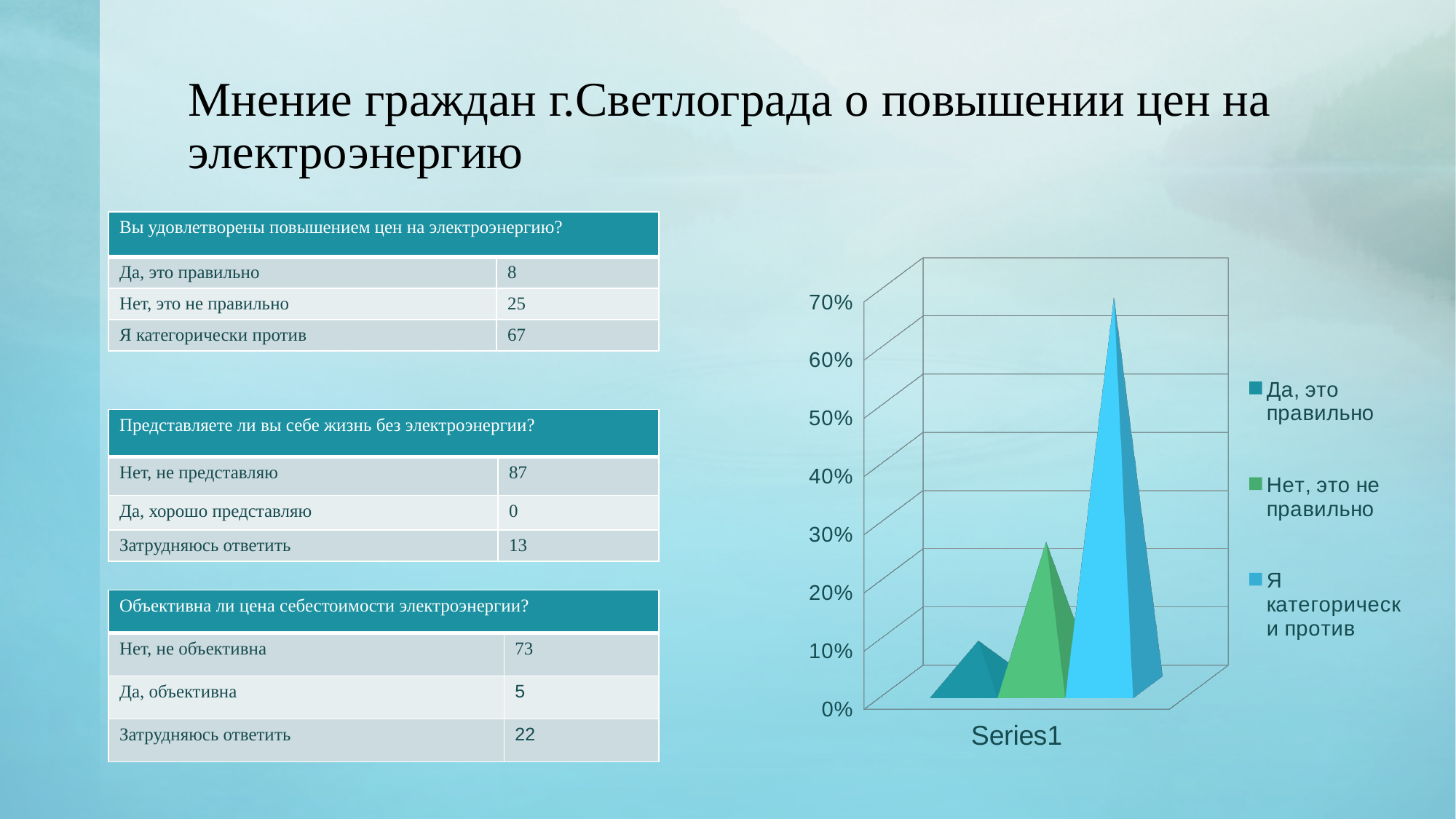

# Мнение граждан г.Светлограда о повышении цен на электроэнергию
| Вы удовлетворены повышением цен на электроэнергию? |  |
| --- | --- |
| Да, это правильно | 8 |
| Нет, это не правильно | 25 |
| Я категорически против | 67 |

[unsupported chart]

| Представляете ли вы себе жизнь без электроэнергии? |  |
| --- | --- |
| Нет, не представляю | 87 |
| Да, хорошо представляю | 0 |
| Затрудняюсь ответить | 13 |
| Объективна ли цена себестоимости электроэнергии? |  |
| --- | --- |
| Нет, не объективна | 73 |
| Да, объективна | 5 |
| Затрудняюсь ответить | 22 |